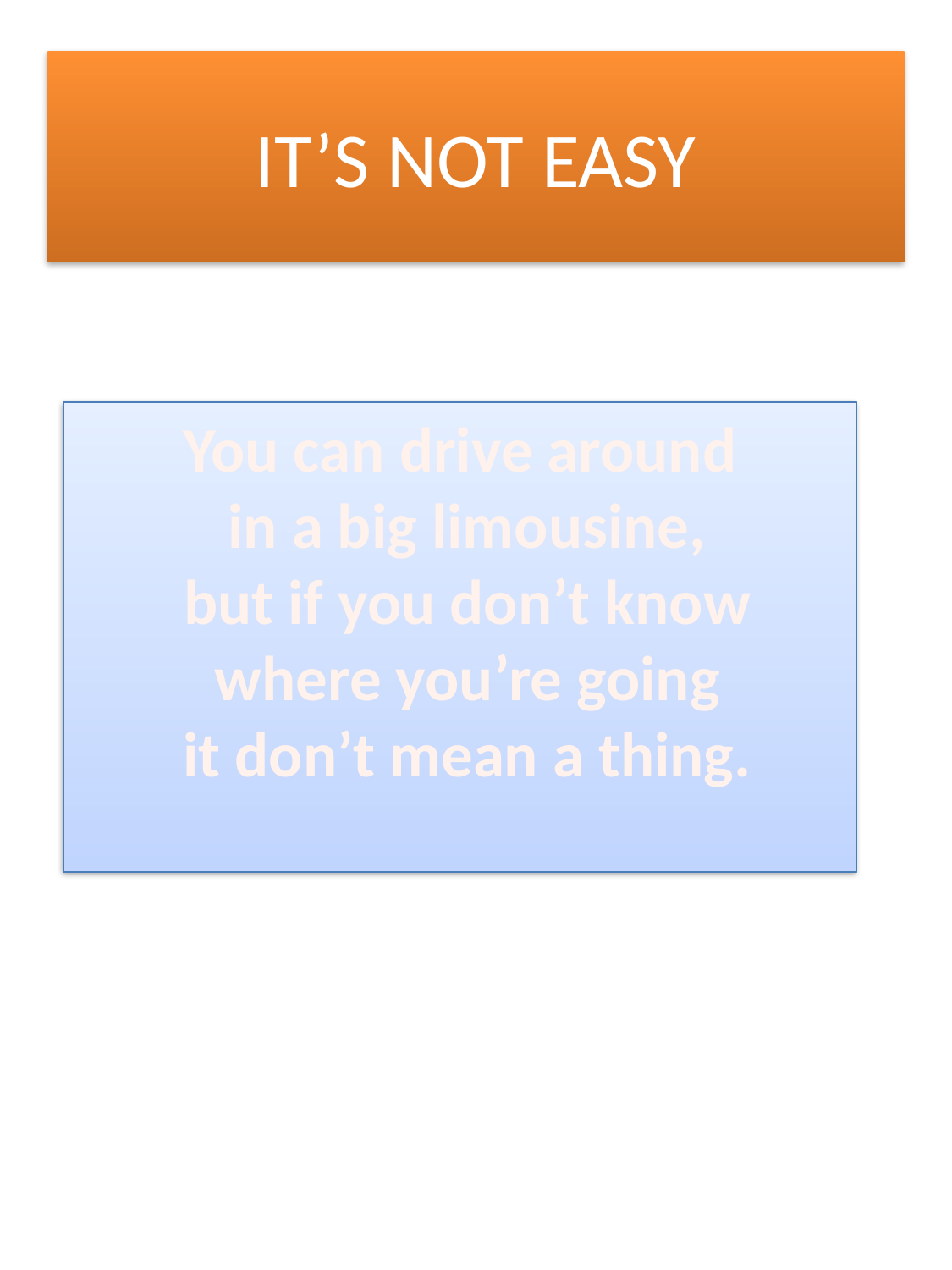

# IT’S NOT EASY
You can drive around
 in a big limousine,
 but if you don’t know
 where you’re going
 it don’t mean a thing.